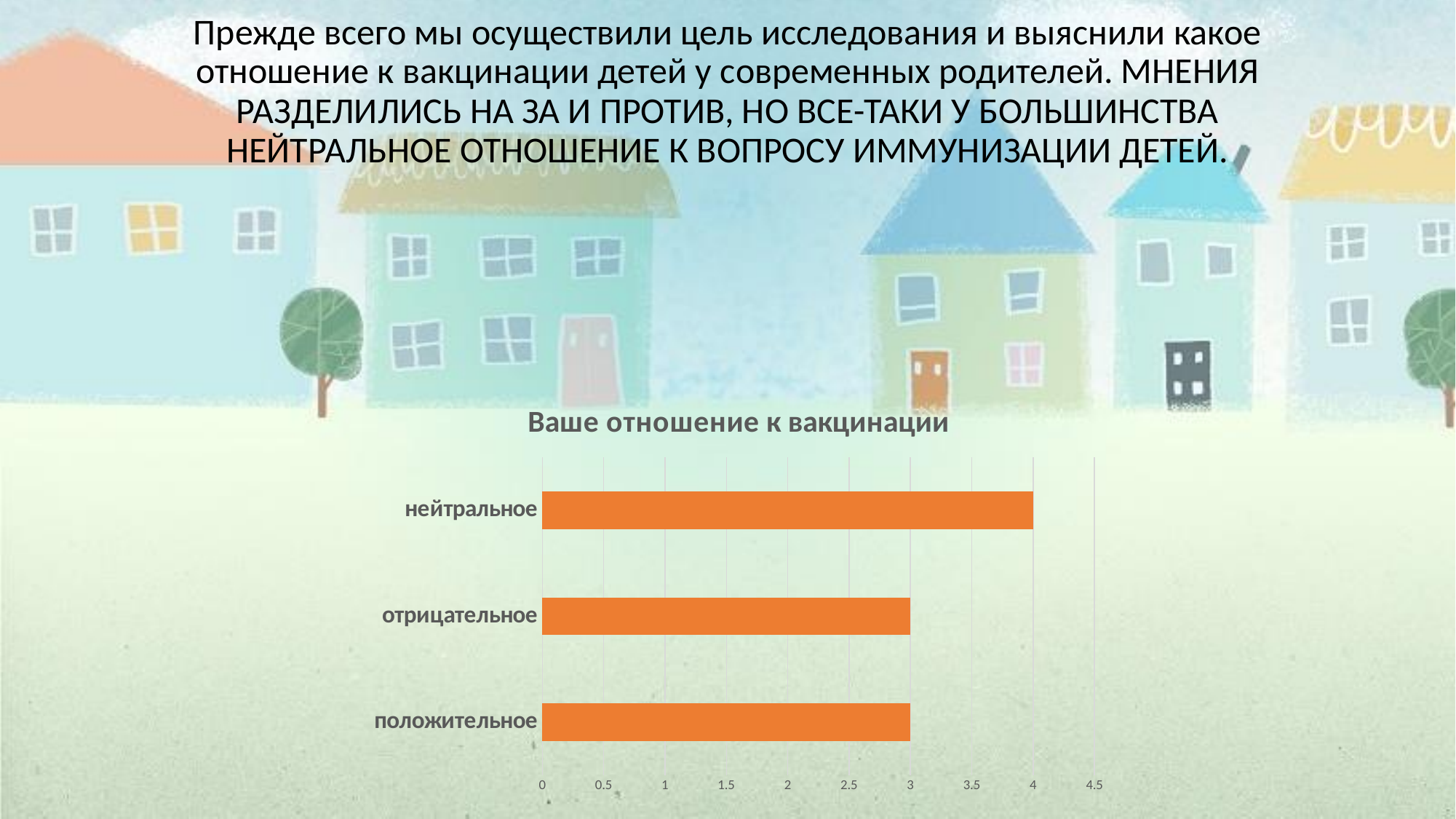

# Прежде всего мы осуществили цель исследования и выяснили какое отношение к вакцинации детей у современных родителей. МНЕНИЯ РАЗДЕЛИЛИСЬ НА ЗА И ПРОТИВ, НО ВСЕ-ТАКИ У БОЛЬШИНСТВА НЕЙТРАЛЬНОЕ ОТНОШЕНИЕ К ВОПРОСУ ИММУНИЗАЦИИ ДЕТЕЙ.

### Chart: Ваше отношение к вакцинации

| Category |  |
|---|---|
| положительное | 3.0 |
| отрицательное | 3.0 |
| нейтральное | 4.0 |